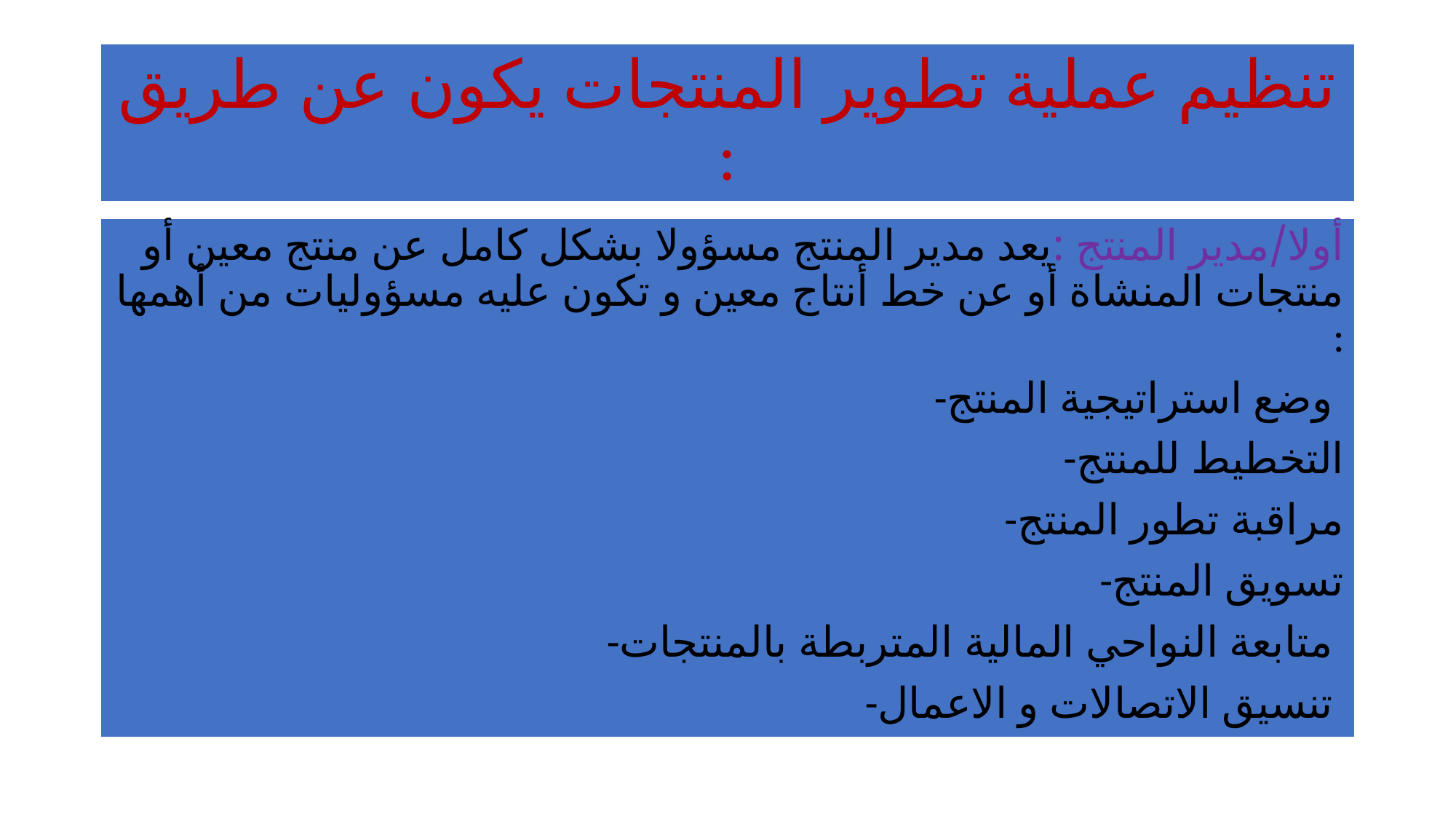

# تنظيم عملية تطوير المنتجات يكون عن طريق :
أولا/مدير المنتج :يعد مدير المنتج مسؤولا بشكل كامل عن منتج معين أو منتجات المنشاة أو عن خط أنتاج معين و تكون عليه مسؤوليات من أهمها :
-وضع استراتيجية المنتج
-التخطيط للمنتج
-مراقبة تطور المنتج
-تسويق المنتج
-متابعة النواحي المالية المتربطة بالمنتجات
-تنسيق الاتصالات و الاعمال